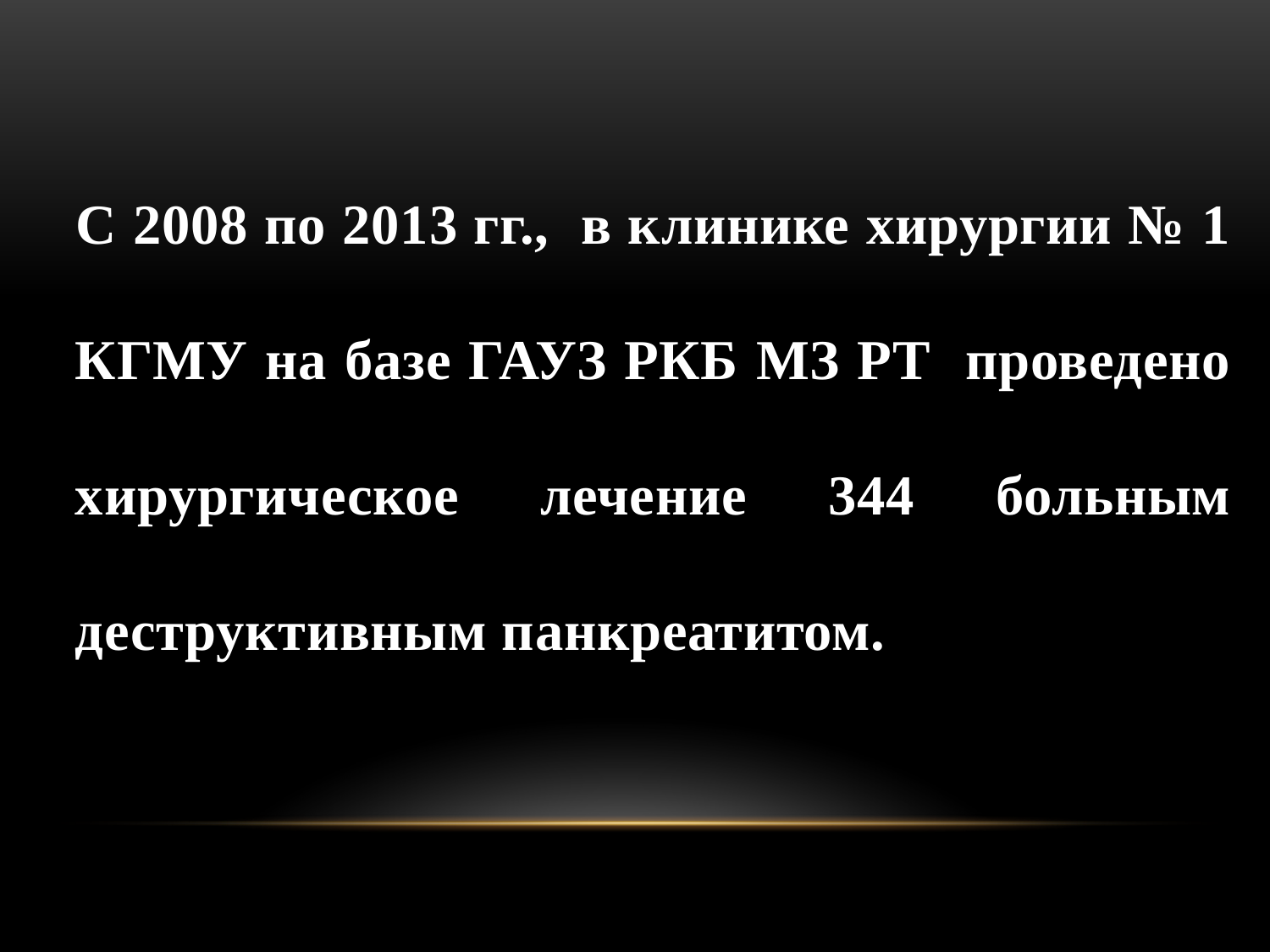

С 2008 по 2013 гг.,  в клинике хирургии № 1 КГМУ на базе ГАУЗ РКБ МЗ РТ  проведено хирургическое лечение 344 больным деструктивным панкреатитом.
#